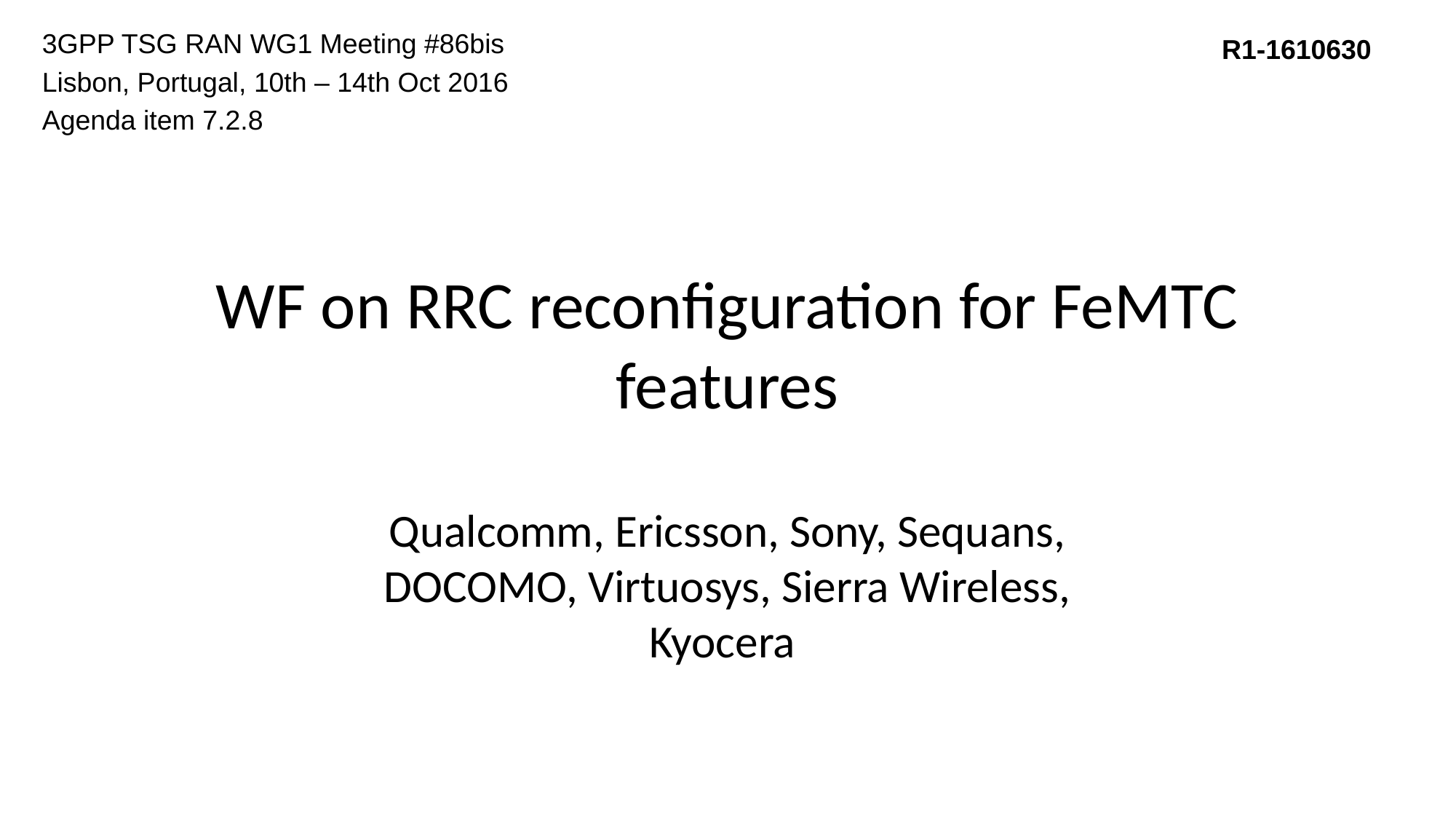

3GPP TSG RAN WG1 Meeting #86bis
Lisbon, Portugal, 10th – 14th Oct 2016
Agenda item 7.2.8
R1-1610630
# WF on RRC reconfiguration for FeMTC features
Qualcomm, Ericsson, Sony, Sequans, DOCOMO, Virtuosys, Sierra Wireless, Kyocera